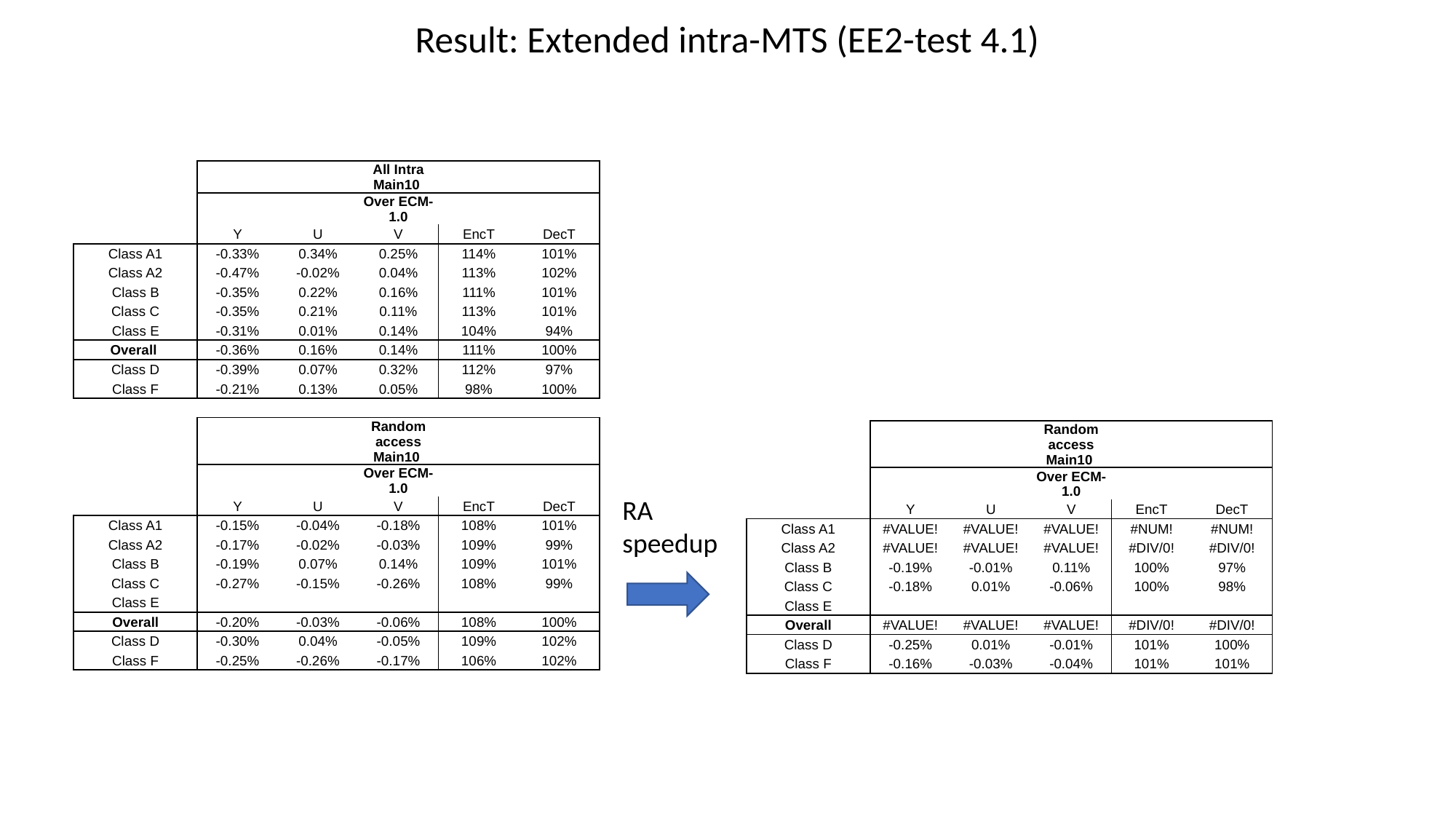

# Result: Extended intra-MTS (EE2-test 4.1)
|  |  |  | All Intra Main10 |  |  |
| --- | --- | --- | --- | --- | --- |
|  |  |  | Over ECM-1.0 |  |  |
|  | Y | U | V | EncT | DecT |
| Class A1 | -0.33% | 0.34% | 0.25% | 114% | 101% |
| Class A2 | -0.47% | -0.02% | 0.04% | 113% | 102% |
| Class B | -0.35% | 0.22% | 0.16% | 111% | 101% |
| Class C | -0.35% | 0.21% | 0.11% | 113% | 101% |
| Class E | -0.31% | 0.01% | 0.14% | 104% | 94% |
| Overall | -0.36% | 0.16% | 0.14% | 111% | 100% |
| Class D | -0.39% | 0.07% | 0.32% | 112% | 97% |
| Class F | -0.21% | 0.13% | 0.05% | 98% | 100% |
|  |  |  |  |  |  |
|  |  |  | Random access Main10 |  |  |
|  |  |  | Over ECM-1.0 |  |  |
|  | Y | U | V | EncT | DecT |
| Class A1 | -0.15% | -0.04% | -0.18% | 108% | 101% |
| Class A2 | -0.17% | -0.02% | -0.03% | 109% | 99% |
| Class B | -0.19% | 0.07% | 0.14% | 109% | 101% |
| Class C | -0.27% | -0.15% | -0.26% | 108% | 99% |
| Class E |  |  |  |  |  |
| Overall | -0.20% | -0.03% | -0.06% | 108% | 100% |
| Class D | -0.30% | 0.04% | -0.05% | 109% | 102% |
| Class F | -0.25% | -0.26% | -0.17% | 106% | 102% |
|  |  |  | Random access Main10 |  |  |
| --- | --- | --- | --- | --- | --- |
|  |  |  | Over ECM-1.0 |  |  |
|  | Y | U | V | EncT | DecT |
| Class A1 | #VALUE! | #VALUE! | #VALUE! | #NUM! | #NUM! |
| Class A2 | #VALUE! | #VALUE! | #VALUE! | #DIV/0! | #DIV/0! |
| Class B | -0.19% | -0.01% | 0.11% | 100% | 97% |
| Class C | -0.18% | 0.01% | -0.06% | 100% | 98% |
| Class E |  |  |  |  |  |
| Overall | #VALUE! | #VALUE! | #VALUE! | #DIV/0! | #DIV/0! |
| Class D | -0.25% | 0.01% | -0.01% | 101% | 100% |
| Class F | -0.16% | -0.03% | -0.04% | 101% | 101% |
RA speedup